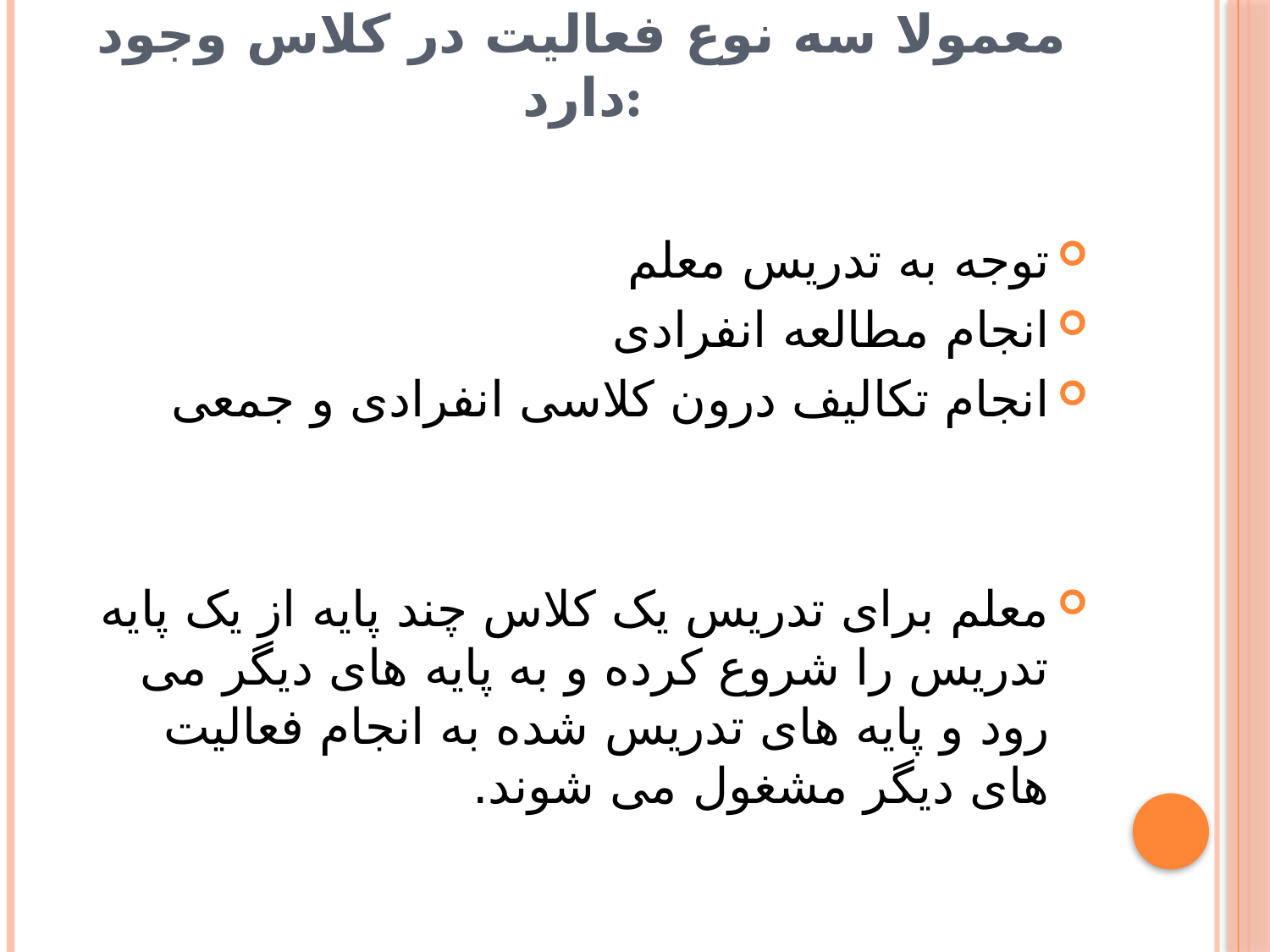

# معمولا سه نوع فعالیت در کلاس وجود دارد:
توجه به تدریس معلم
انجام مطالعه انفرادی
انجام تکالیف درون کلاسی انفرادی و جمعی

معلم برای تدریس یک کلاس چند پایه از یک پایه تدریس را شروع کرده و به پایه های دیگر می رود و پایه های تدریس شده به انجام فعالیت های دیگر مشغول می شوند.